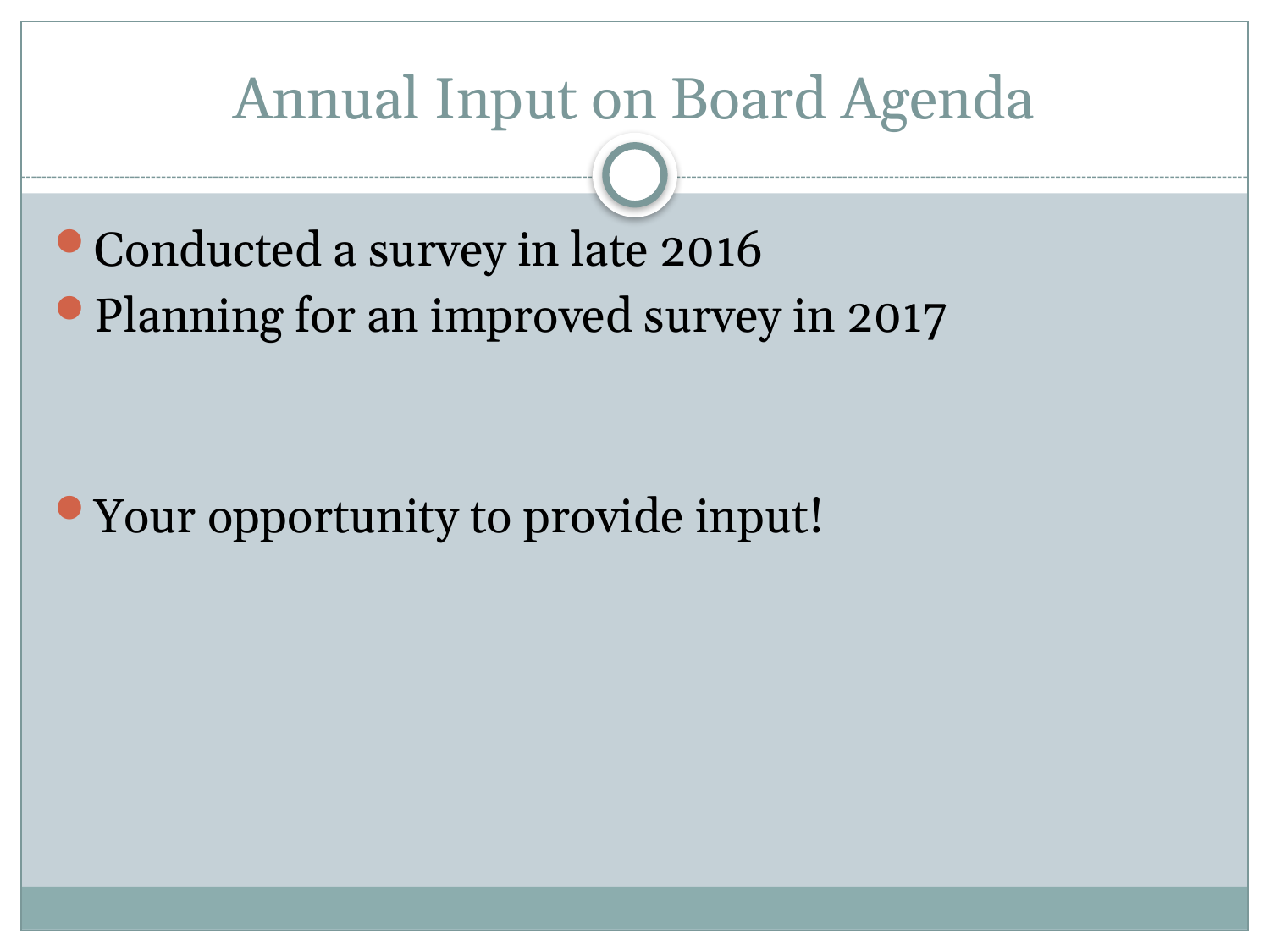

# Annual Input on Board Agenda
Conducted a survey in late 2016
Planning for an improved survey in 2017

Your opportunity to provide input!